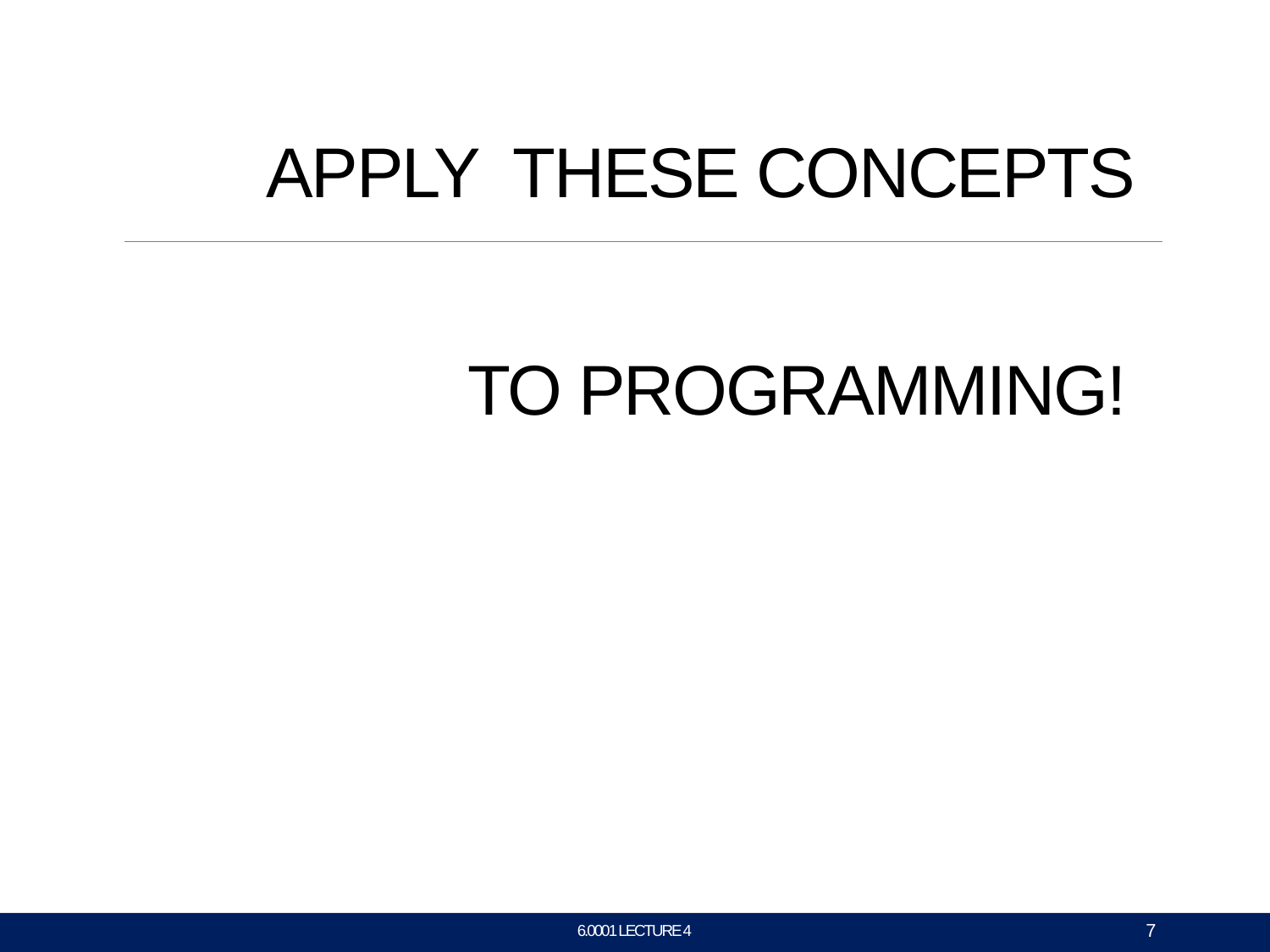

# APPLY  THESE CONCEPTS

TO PROGRAMMING!
7
6.0001 LECTURE 4